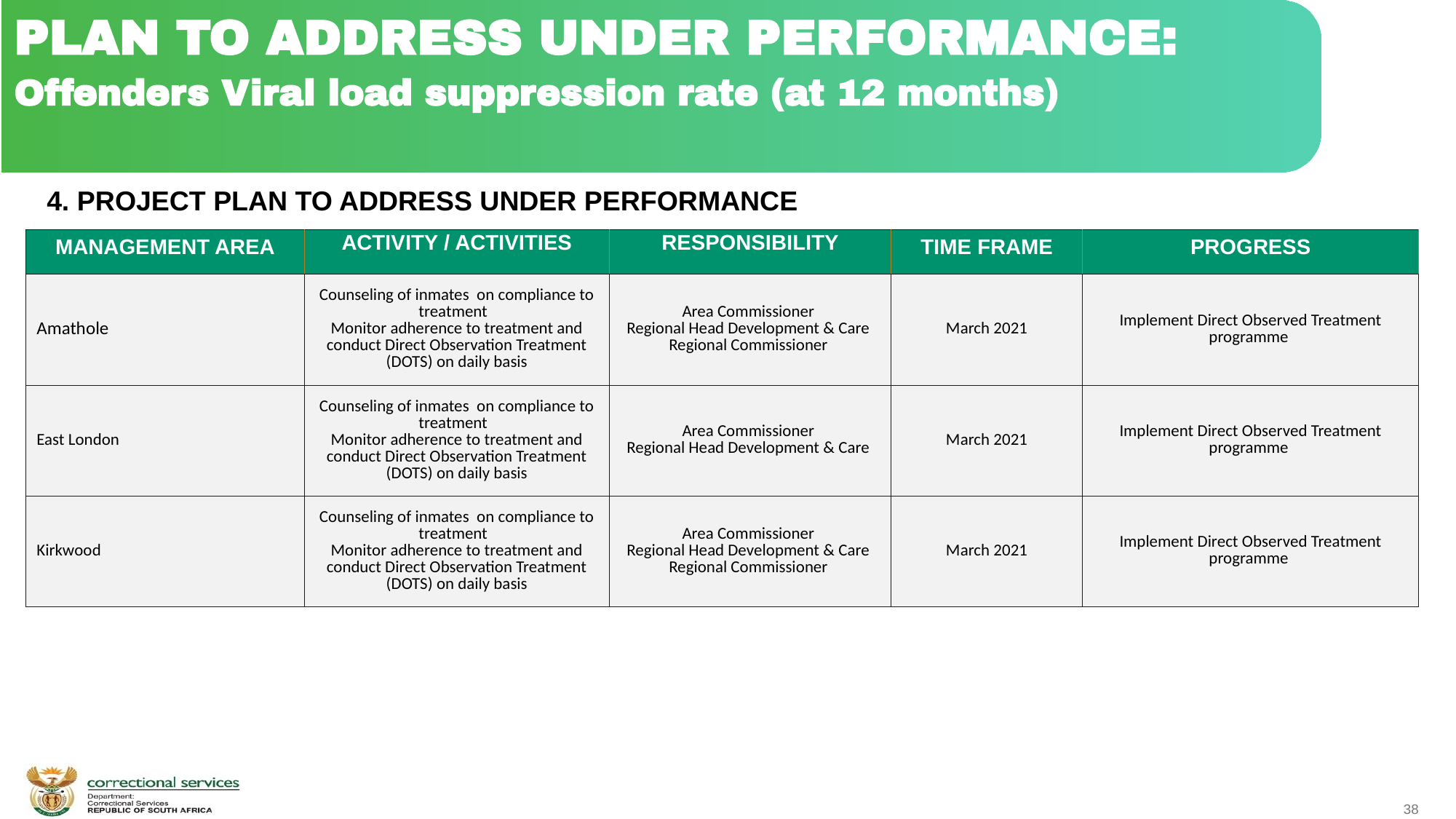

PLAN TO ADDRESS UNDER PERFORMANCE:
Offenders Viral load suppression rate (at 12 months)
     4. PROJECT PLAN TO ADDRESS UNDER PERFORMANCE
| MANAGEMENT AREA | ACTIVITY / ACTIVITIES | RESPONSIBILITY | TIME FRAME | PROGRESS |
| --- | --- | --- | --- | --- |
| Amathole | Counseling of inmates on compliance to treatment Monitor adherence to treatment and conduct Direct Observation Treatment (DOTS) on daily basis | Area Commissioner Regional Head Development & Care Regional Commissioner | March 2021 | Implement Direct Observed Treatment programme |
| East London | Counseling of inmates on compliance to treatment Monitor adherence to treatment and conduct Direct Observation Treatment (DOTS) on daily basis | Area Commissioner Regional Head Development & Care | March 2021 | Implement Direct Observed Treatment programme |
| Kirkwood | Counseling of inmates on compliance to treatment Monitor adherence to treatment and conduct Direct Observation Treatment (DOTS) on daily basis | Area Commissioner Regional Head Development & Care Regional Commissioner | March 2021 | Implement Direct Observed Treatment programme |